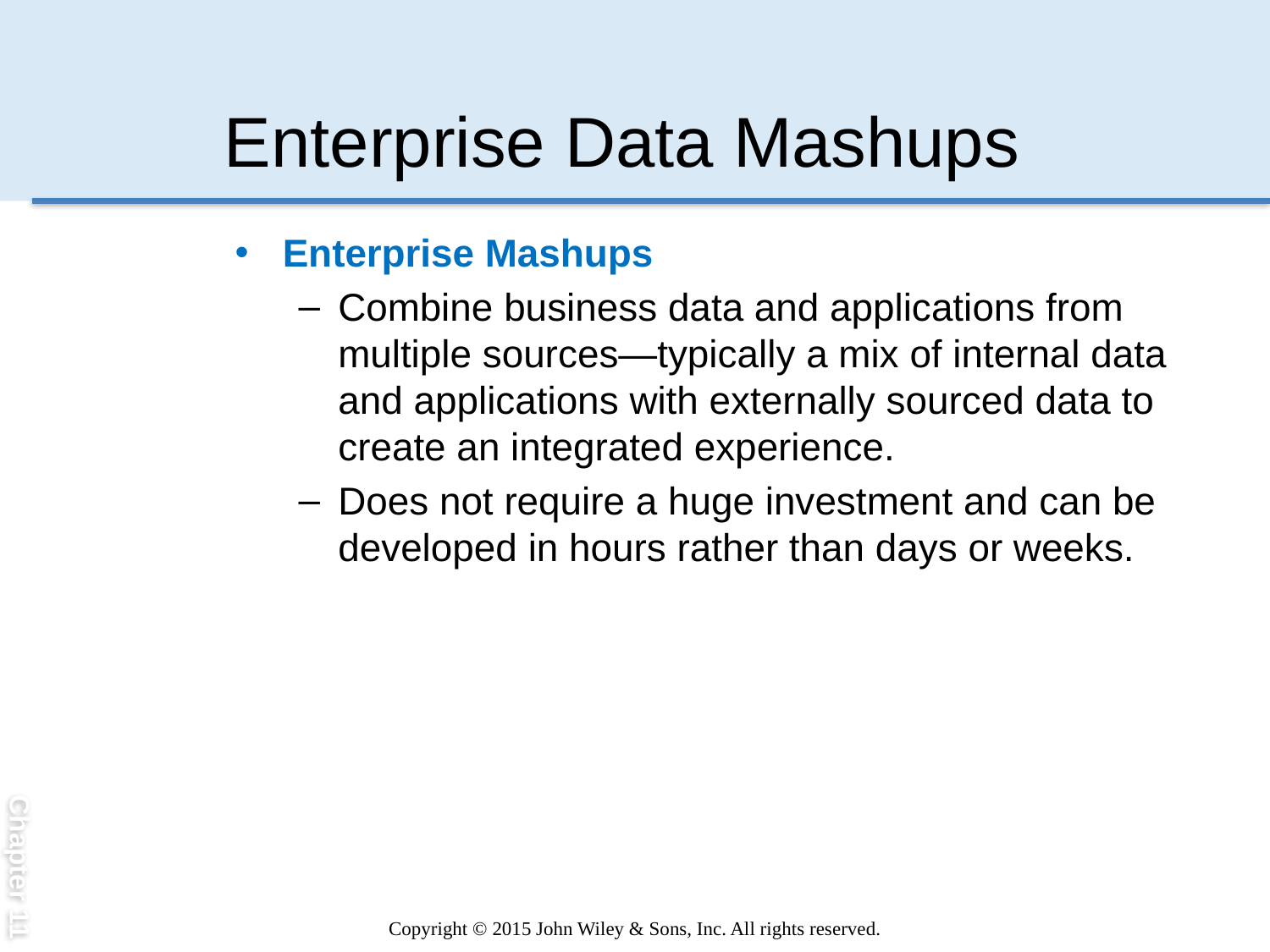

Chapter 11
Enterprise Data Mashups
Enterprise Mashups
Combine business data and applications from multiple sources—typically a mix of internal data and applications with externally sourced data to create an integrated experience.
Does not require a huge investment and can be developed in hours rather than days or weeks.